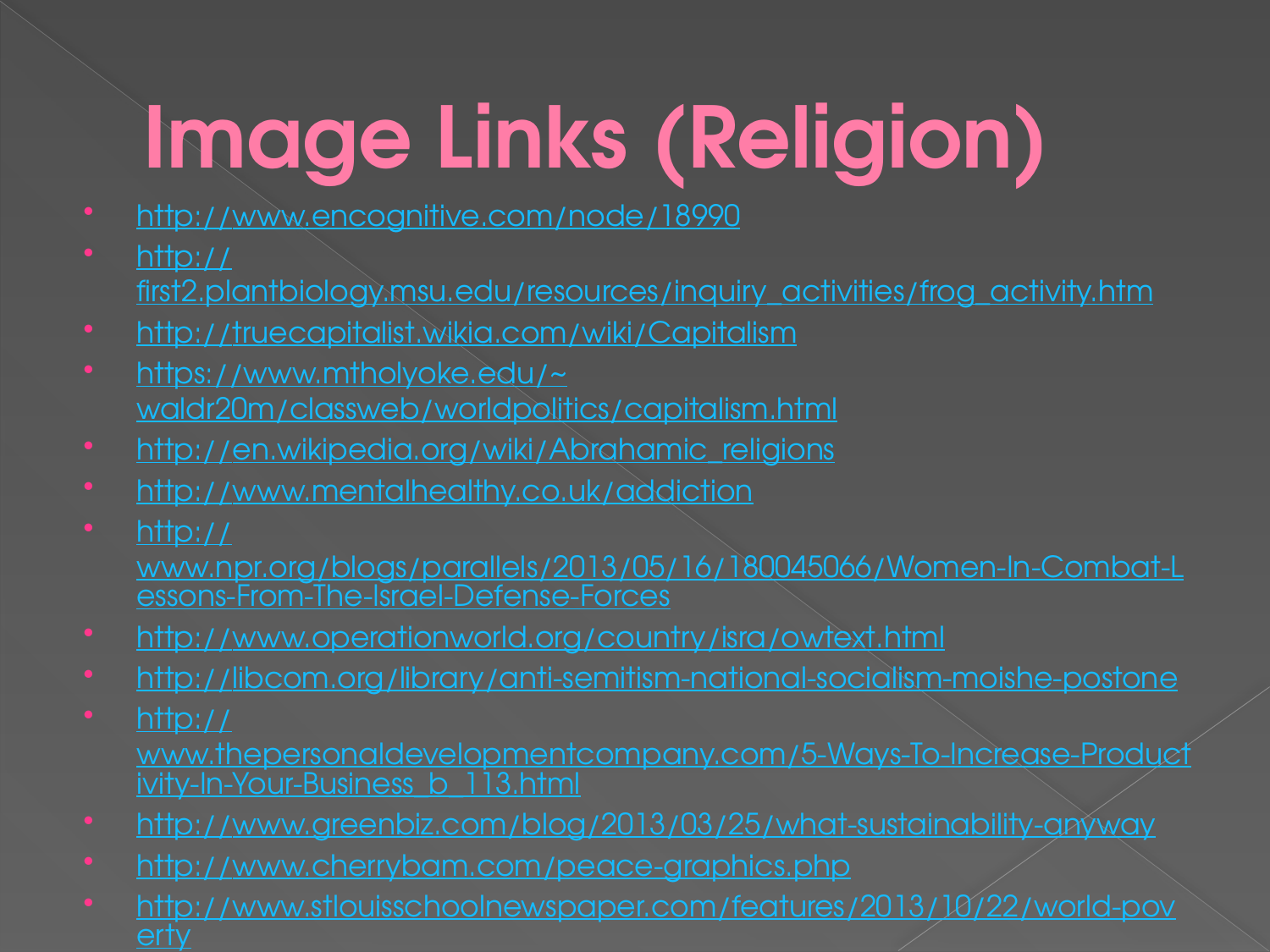

# Image Links (Religion)
http://www.encognitive.com/node/18990
http://first2.plantbiology.msu.edu/resources/inquiry_activities/frog_activity.htm
http://truecapitalist.wikia.com/wiki/Capitalism
https://www.mtholyoke.edu/~waldr20m/classweb/worldpolitics/capitalism.html
http://en.wikipedia.org/wiki/Abrahamic_religions
http://www.mentalhealthy.co.uk/addiction
http://www.npr.org/blogs/parallels/2013/05/16/180045066/Women-In-Combat-Lessons-From-The-Israel-Defense-Forces
http://www.operationworld.org/country/isra/owtext.html
http://libcom.org/library/anti-semitism-national-socialism-moishe-postone
http://www.thepersonaldevelopmentcompany.com/5-Ways-To-Increase-Productivity-In-Your-Business_b_113.html
http://www.greenbiz.com/blog/2013/03/25/what-sustainability-anyway
http://www.cherrybam.com/peace-graphics.php
http://www.stlouisschoolnewspaper.com/features/2013/10/22/world-poverty/